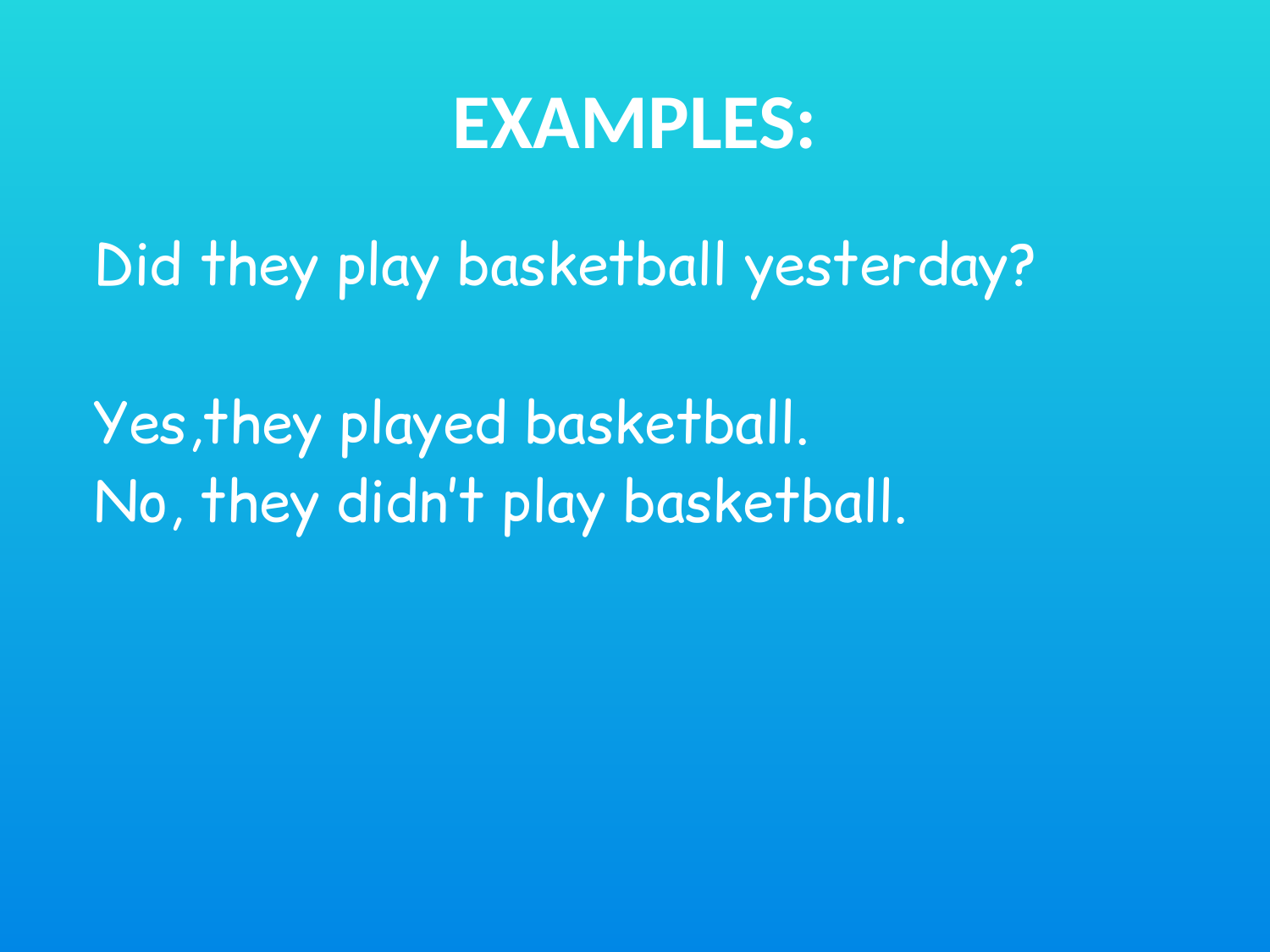

# EXAMPLES:
 Did they play basketball yesterday?

 Yes,they played basketball.
 No, they didn’t play basketball.